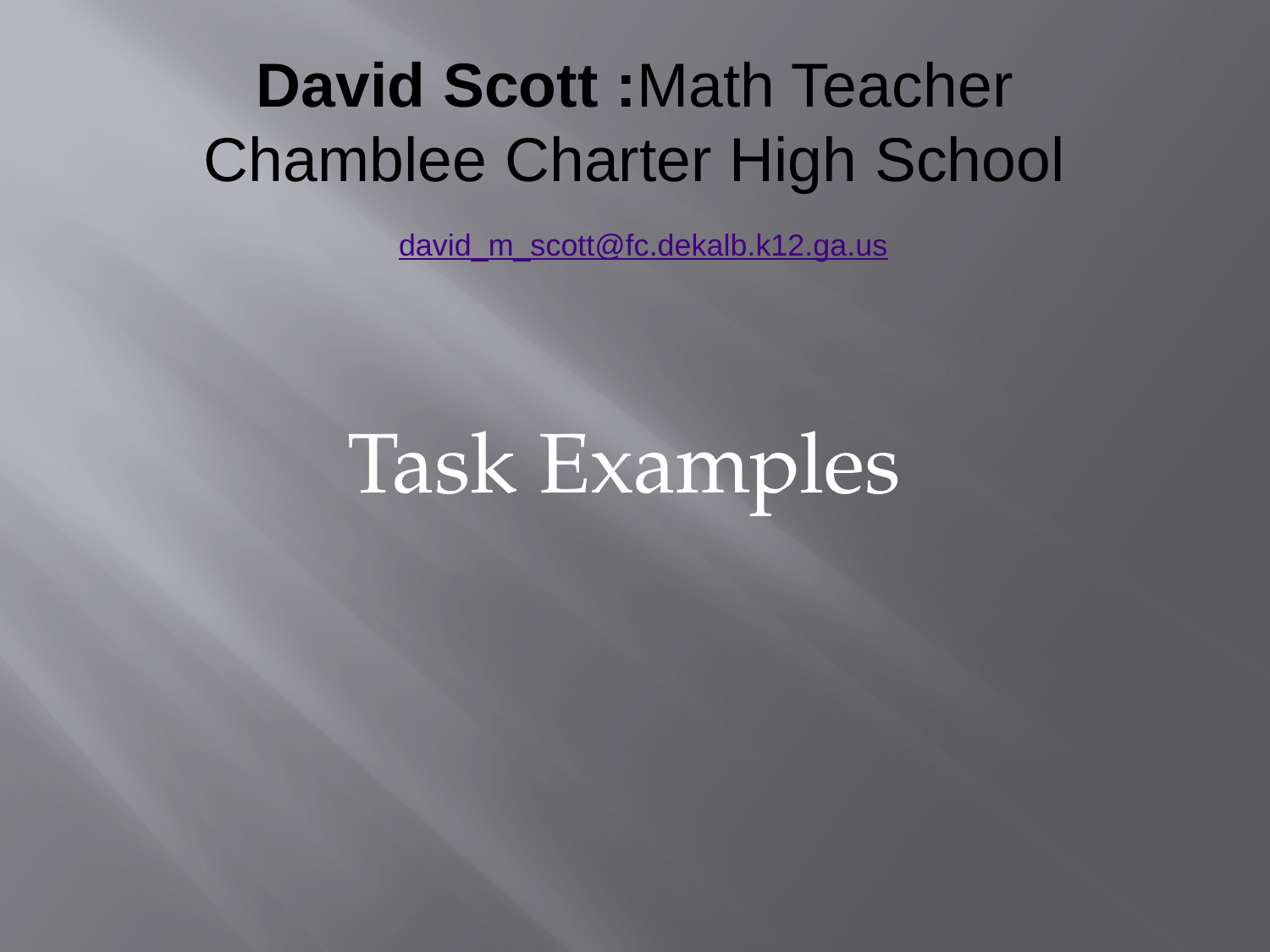

# David Scott :Math Teacher Chamblee Charter High School  david_m_scott@fc.dekalb.k12.ga.us
Task Examples